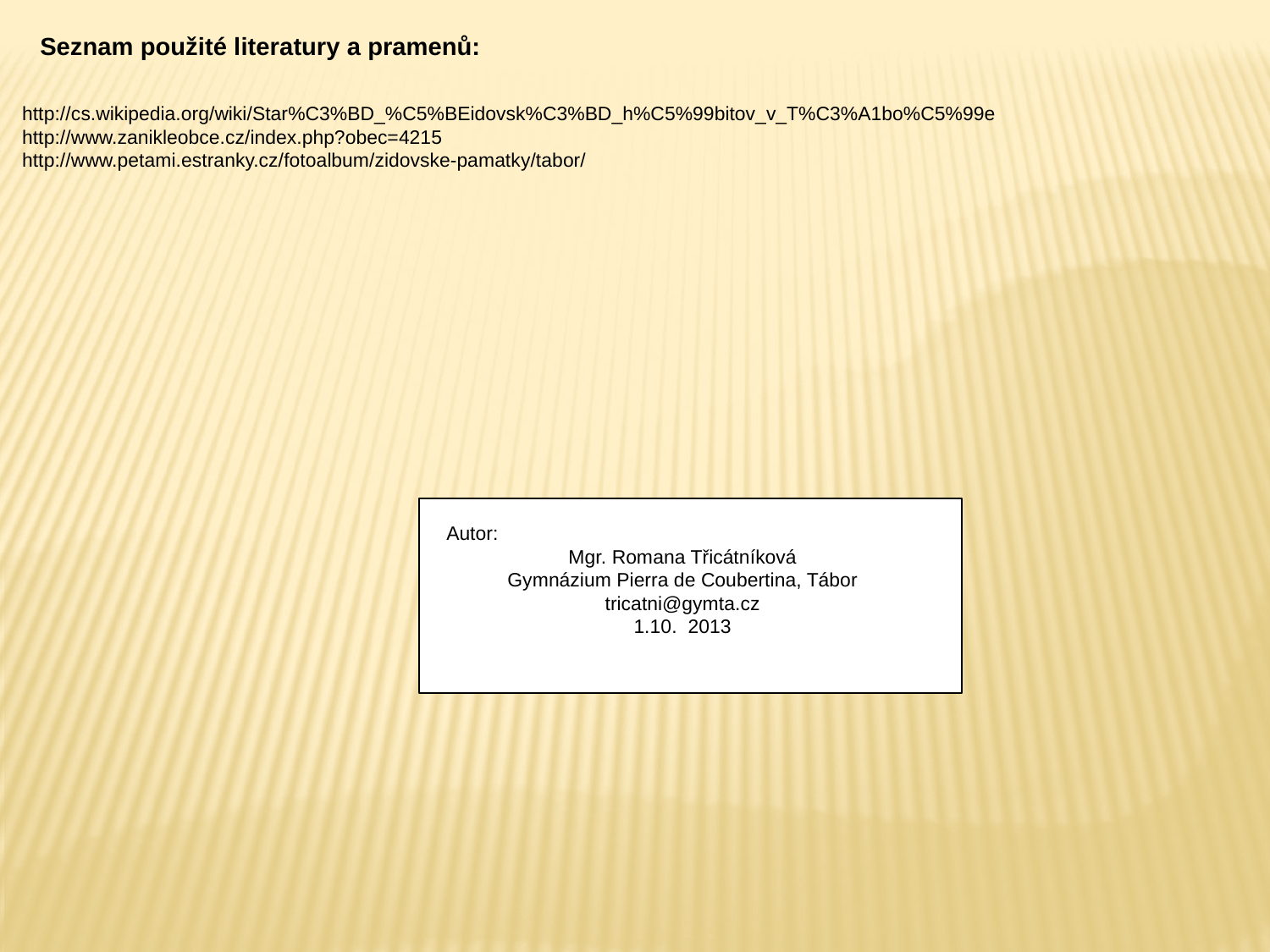

Seznam použité literatury a pramenů:

http://cs.wikipedia.org/wiki/Star%C3%BD_%C5%BEidovsk%C3%BD_h%C5%99bitov_v_T%C3%A1bo%C5%99e
http://www.zanikleobce.cz/index.php?obec=4215
http://www.petami.estranky.cz/fotoalbum/zidovske-pamatky/tabor/

Autor:
Mgr. Romana Třicátníková
Gymnázium Pierra de Coubertina, Tábor
tricatni@gymta.cz
1.10.  2013